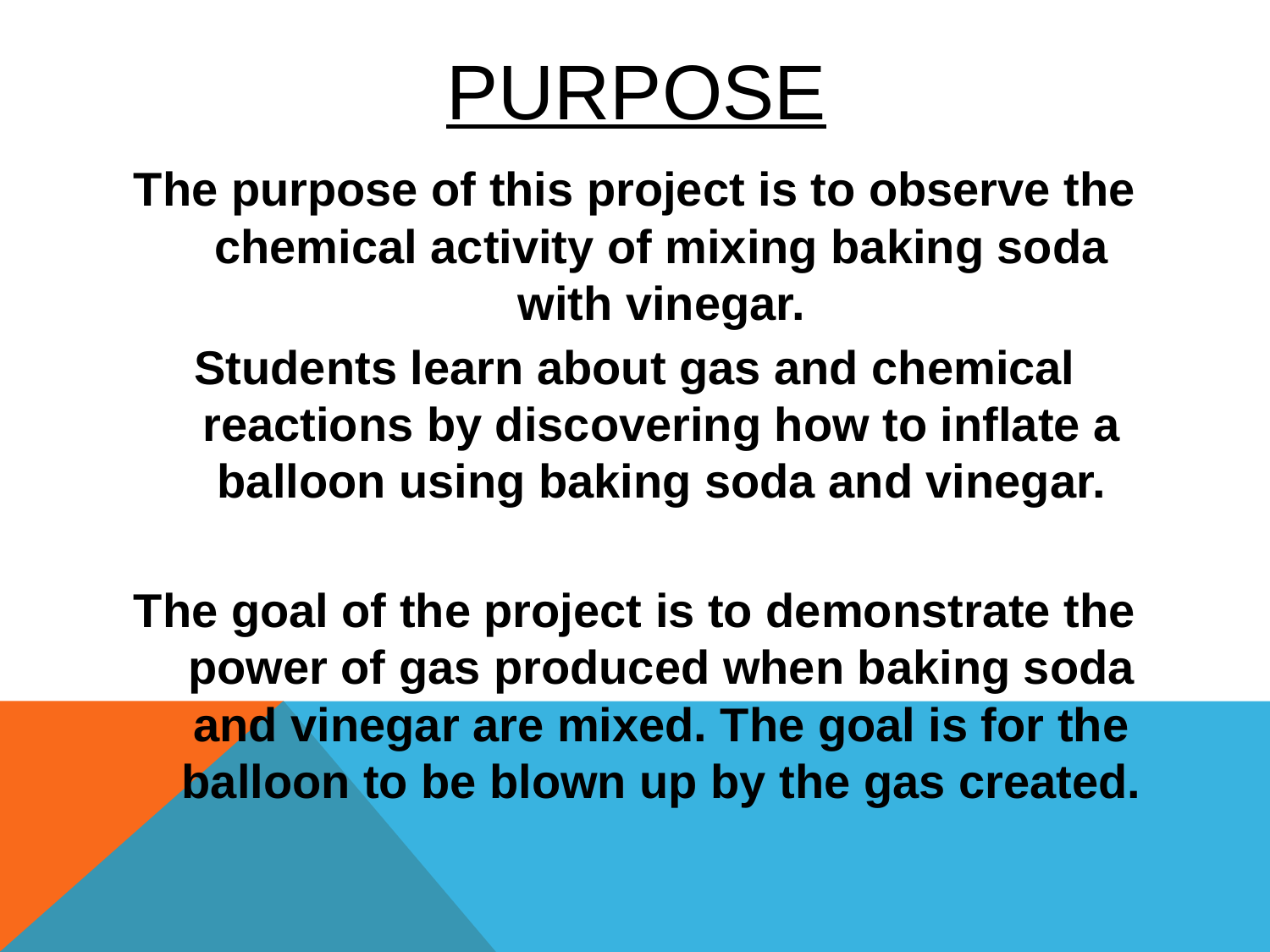

# purpose
The purpose of this project is to observe the chemical activity of mixing baking soda with vinegar.
Students learn about gas and chemical reactions by discovering how to inflate a balloon using baking soda and vinegar.

The goal of the project is to demonstrate the power of gas produced when baking soda and vinegar are mixed. The goal is for the balloon to be blown up by the gas created.